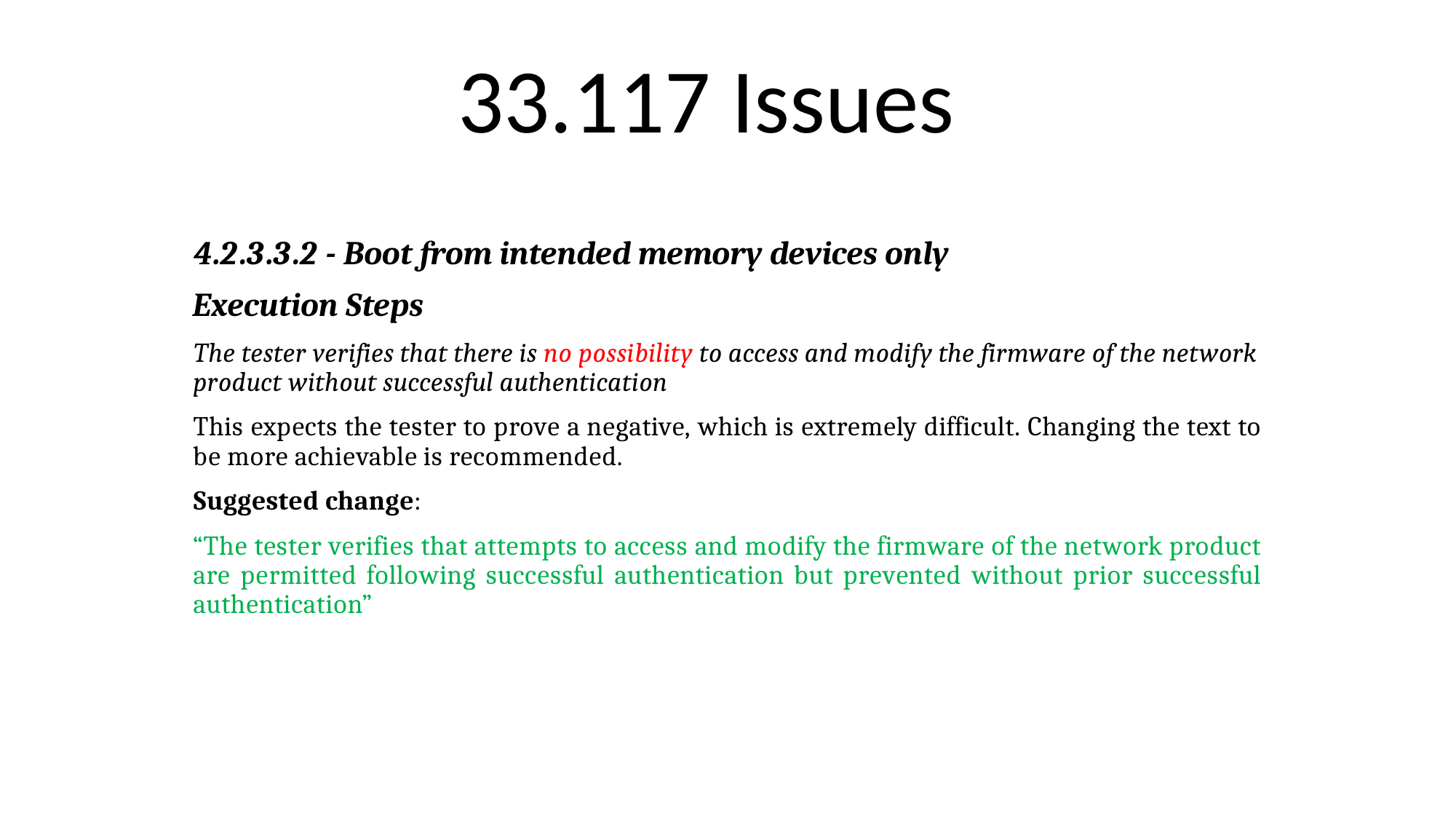

# 33.117 Issues
4.2.3.3.2 - Boot from intended memory devices only
Execution Steps
The tester verifies that there is no possibility to access and modify the firmware of the network product without successful authentication
This expects the tester to prove a negative, which is extremely difficult. Changing the text to be more achievable is recommended.
Suggested change:
“The tester verifies that attempts to access and modify the firmware of the network product are permitted following successful authentication but prevented without prior successful authentication”